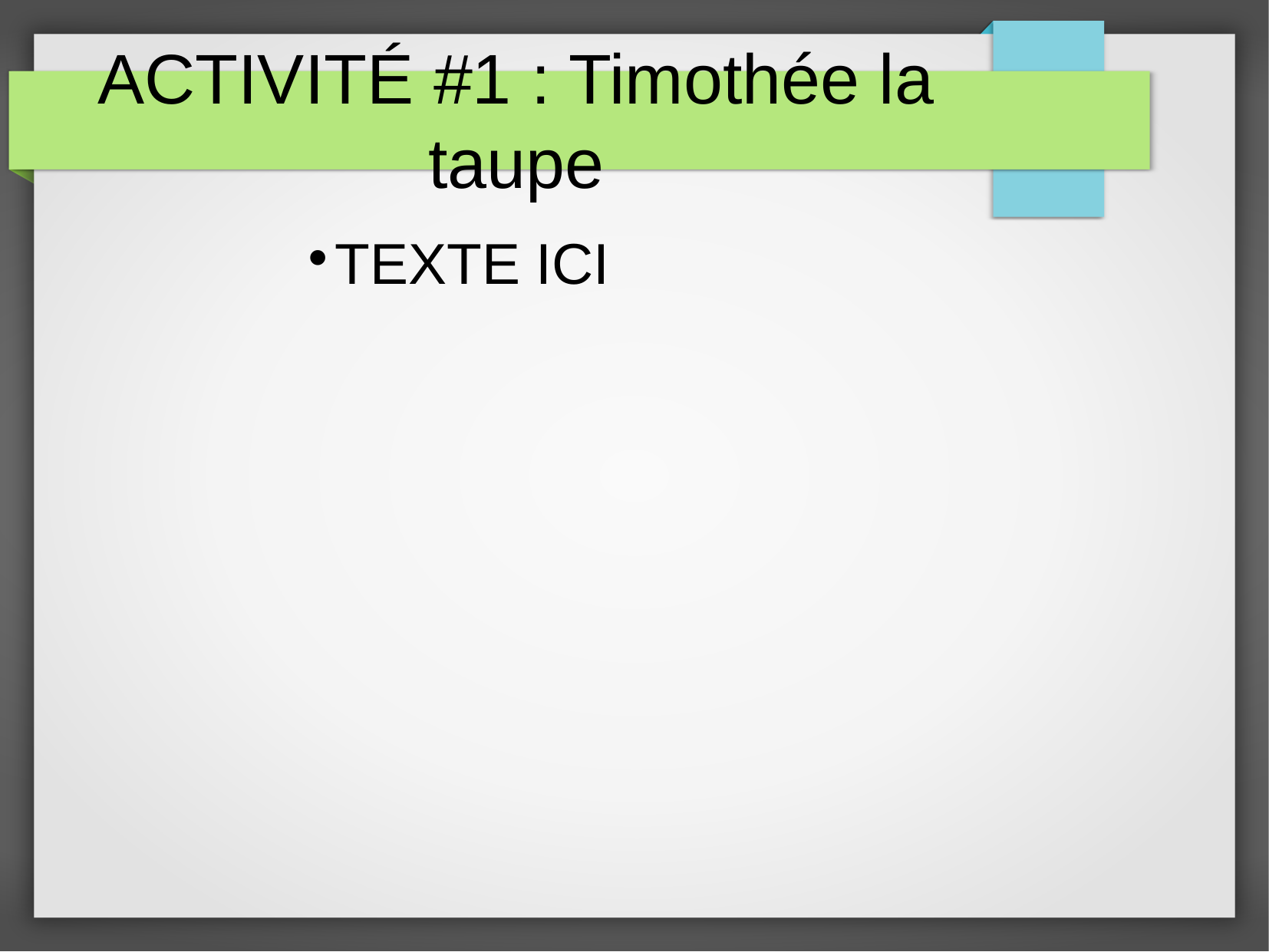

ACTIVITÉ #1 : Timothée la taupe

TEXTE ICI